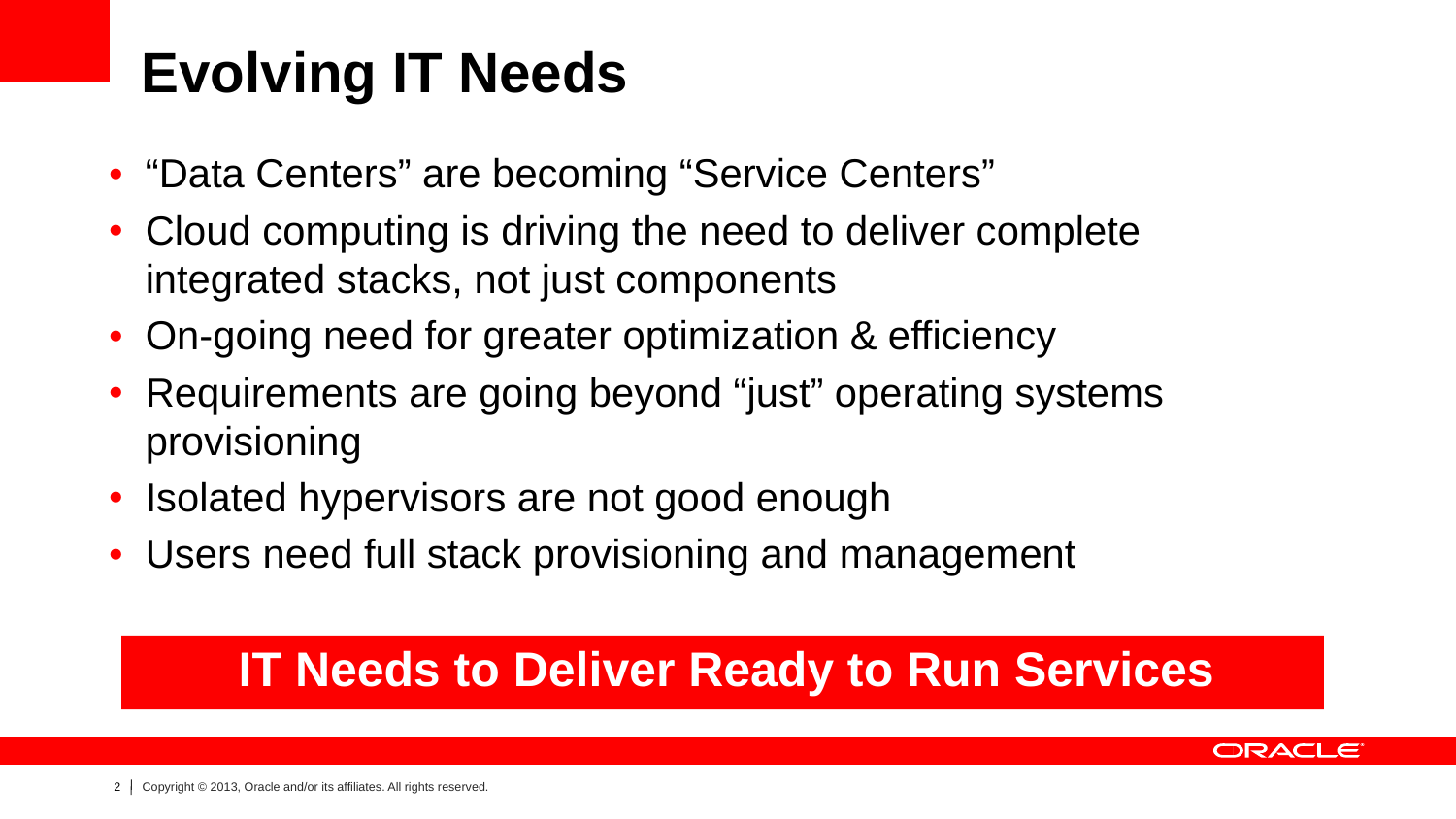

# Evolving IT Needs
“Data Centers” are becoming “Service Centers”
Cloud computing is driving the need to deliver complete integrated stacks, not just components
On-going need for greater optimization & efficiency
Requirements are going beyond “just” operating systems provisioning
Isolated hypervisors are not good enough
Users need full stack provisioning and management

IT Needs to Deliver Ready to Run Services